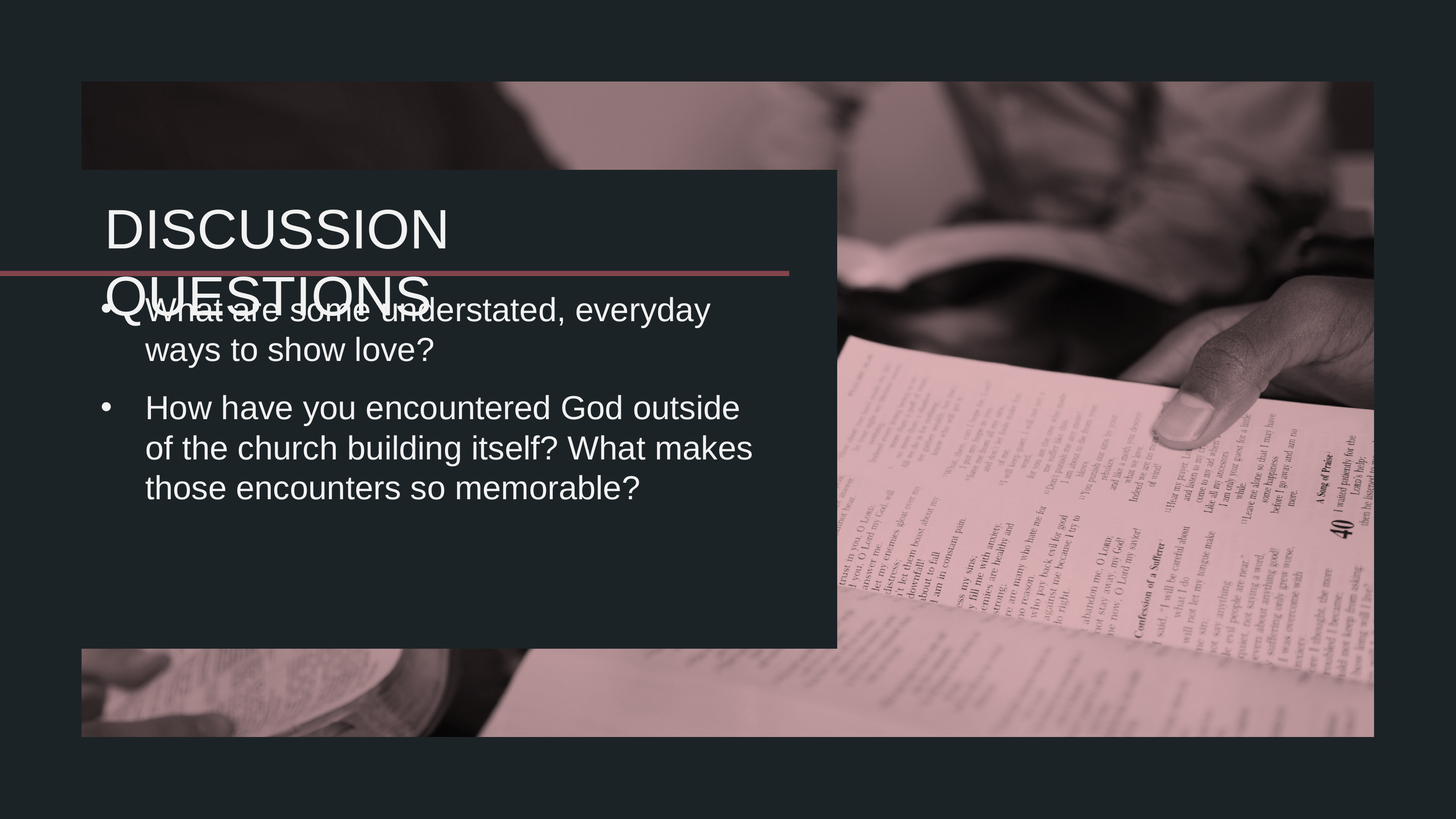

What are some understated, everyday ways to show love?
How have you encountered God outside of the church building itself? What makes those encounters so memorable?